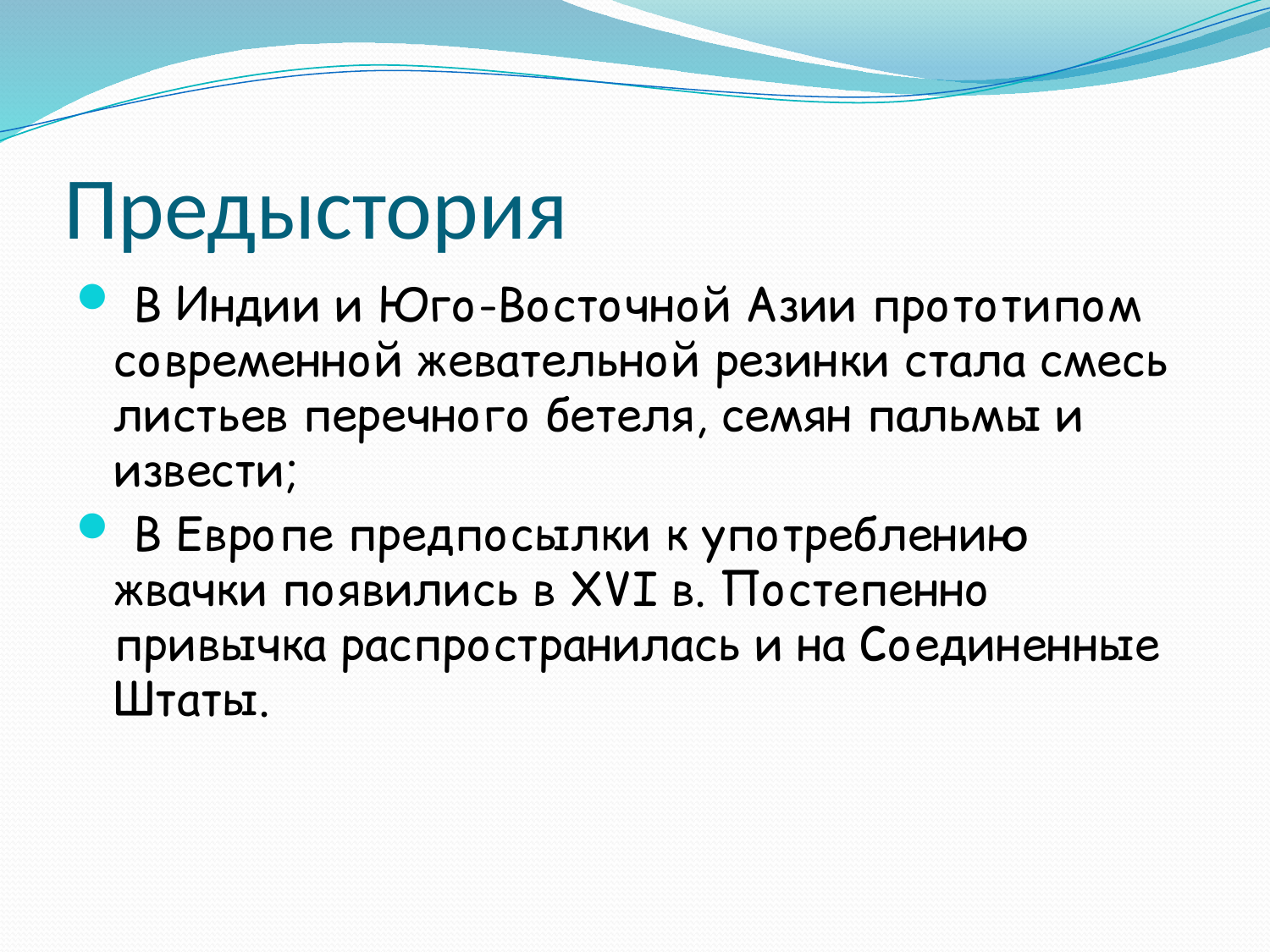

# Предыстория
 В Индии и Юго-Восточной Азии прототипом современной жевательной резинки стала смесь листьев перечного бетеля, семян пальмы и извести;
 В Европе предпосылки к употреблению жвачки появились в XVI в. Постепенно привычка распространилась и на Соединенные Штаты.